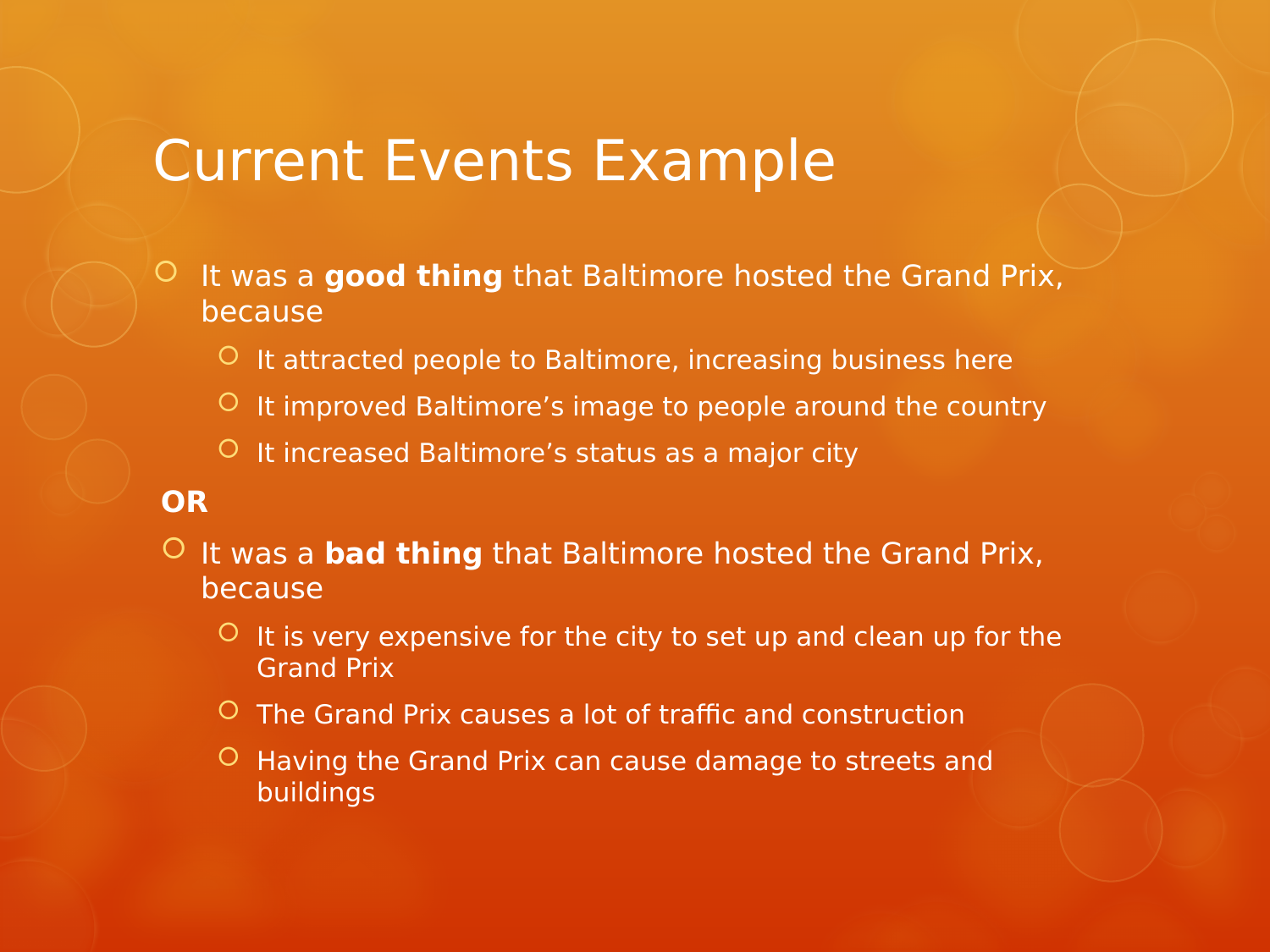

# Current Events Example
It was a good thing that Baltimore hosted the Grand Prix, because
It attracted people to Baltimore, increasing business here
It improved Baltimore’s image to people around the country
It increased Baltimore’s status as a major city
OR
It was a bad thing that Baltimore hosted the Grand Prix, because
It is very expensive for the city to set up and clean up for the Grand Prix
The Grand Prix causes a lot of traffic and construction
Having the Grand Prix can cause damage to streets and buildings